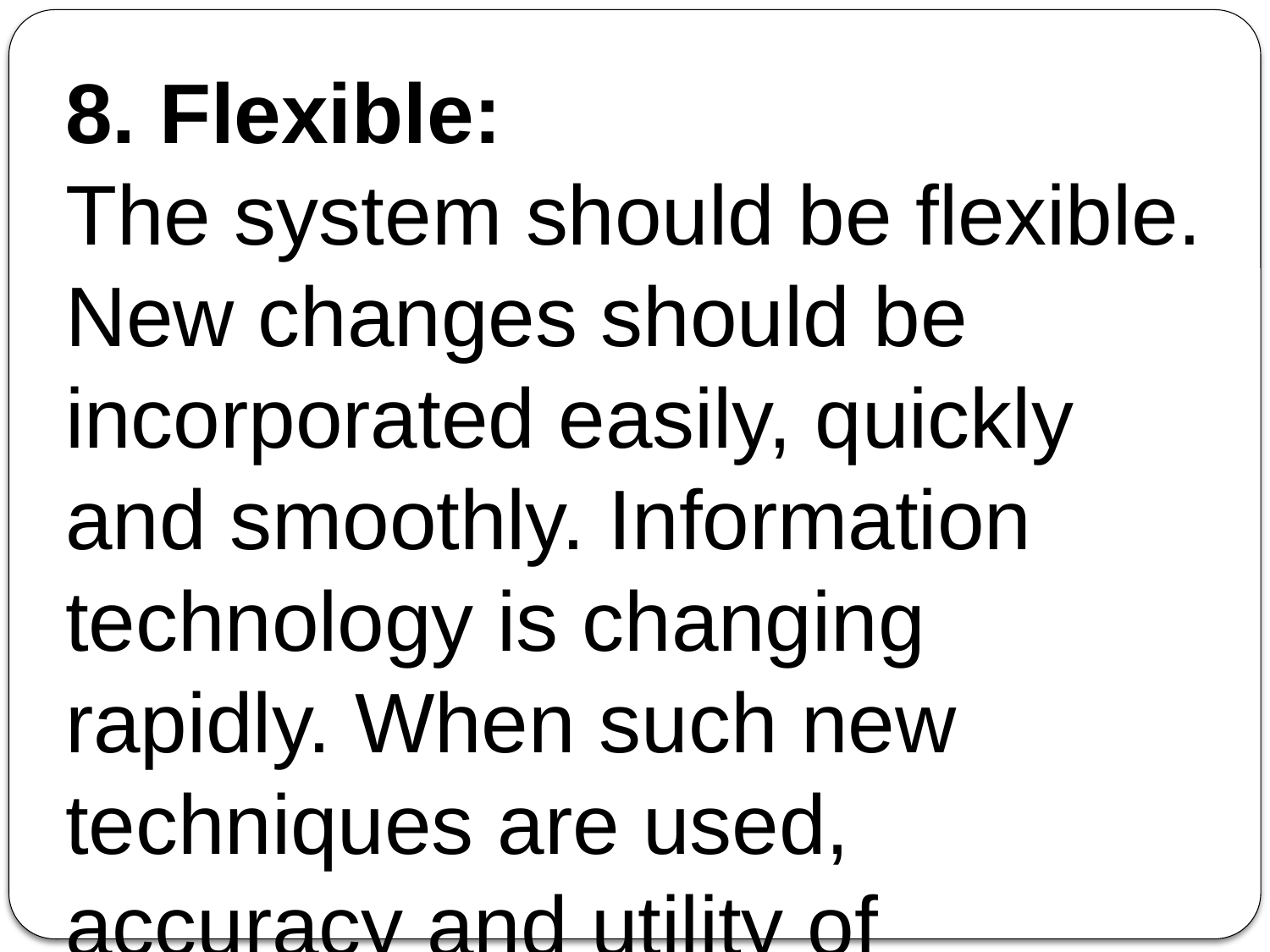

8. Flexible:
The system should be flexible. New changes should be incorporated easily, quickly and smoothly. Information technology is changing rapidly. When such new techniques are used, accuracy and utility of information improve.